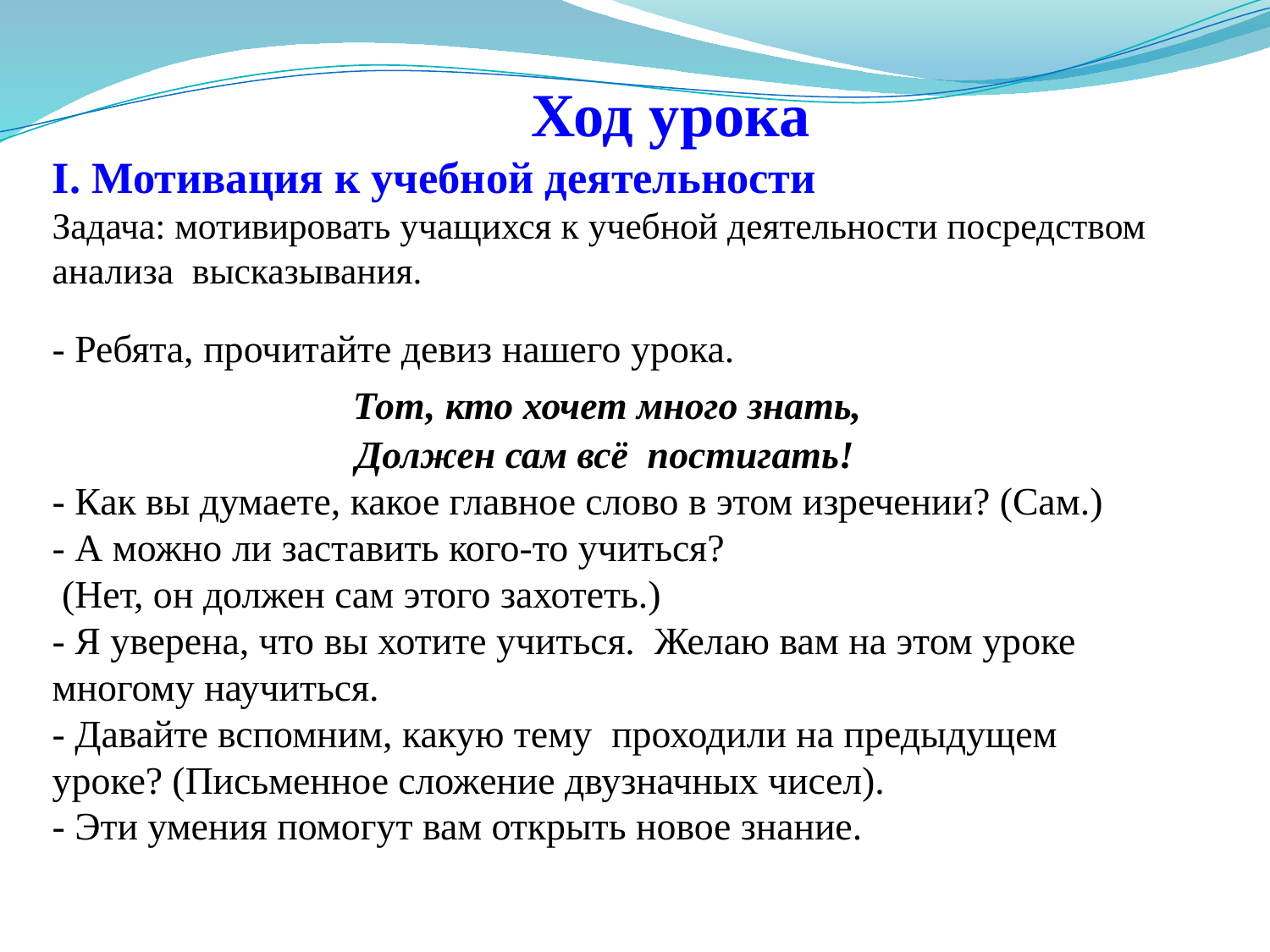

Ход урока
I. Мотивация к учебной деятельности
Задача: мотивировать учащихся к учебной деятельности посредством анализа  высказывания.
- Ребята, прочитайте девиз нашего урока.
   Тот, кто хочет много знать,
   Должен сам всё  постигать!
- Как вы думаете, какое главное слово в этом изречении? (Сам.)
- А можно ли заставить кого-то учиться?
 (Нет, он должен сам этого захотеть.)
- Я уверена, что вы хотите учиться.  Желаю вам на этом уроке многому научиться.
- Давайте вспомним, какую тему  проходили на предыдущем уроке? (Письменное сложение двузначных чисел).
- Эти умения помогут вам открыть новое знание.